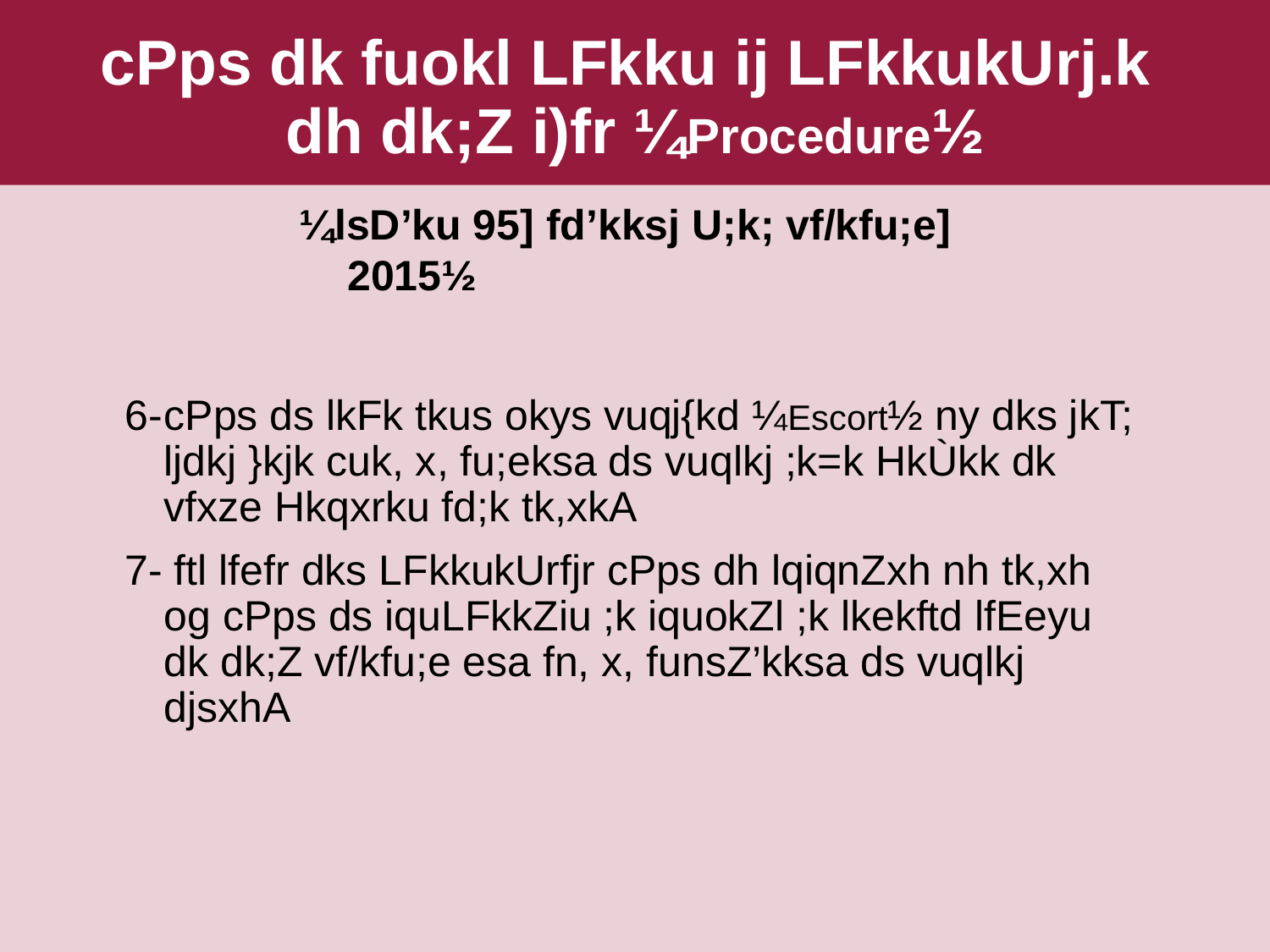

cPps dk fuokl LFkku ij LFkkukUrj.k
dh dk;Z i)fr ¼Procedure½
¼lsD’ku 95] fd’kksj U;k; vf/kfu;e] 2015½
6-	cPps ds lkFk tkus okys vuqj{kd ¼Escort½ ny dks jkT; ljdkj }kjk cuk, x, fu;eksa ds vuqlkj ;k=k HkÙkk dk vfxze Hkqxrku fd;k tk,xkA
7- ftl lfefr dks LFkkukUrfjr cPps dh lqiqnZxh nh tk,xh og cPps ds iquLFkkZiu ;k iquokZl ;k lkekftd lfEeyu dk dk;Z vf/kfu;e esa fn, x, funsZ’kksa ds vuqlkj djsxhA